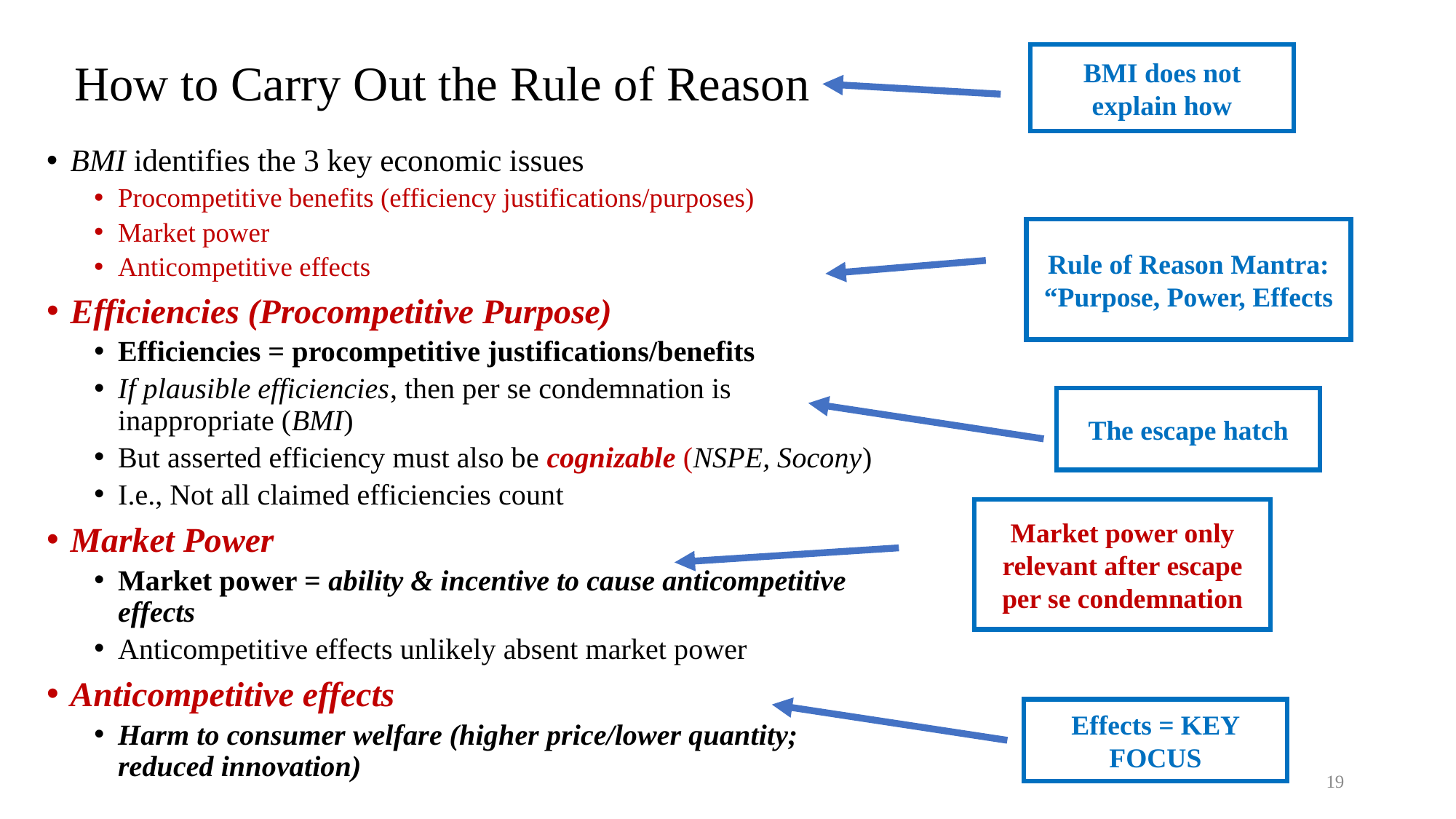

# How to Carry Out the Rule of Reason
BMI does not explain how
BMI identifies the 3 key economic issues
Procompetitive benefits (efficiency justifications/purposes)
Market power
Anticompetitive effects
Efficiencies (Procompetitive Purpose)
Efficiencies = procompetitive justifications/benefits
If plausible efficiencies, then per se condemnation is inappropriate (BMI)
But asserted efficiency must also be cognizable (NSPE, Socony)
I.e., Not all claimed efficiencies count
Market Power
Market power = ability & incentive to cause anticompetitive effects
Anticompetitive effects unlikely absent market power
Anticompetitive effects
Harm to consumer welfare (higher price/lower quantity; reduced innovation)

Rule of Reason Mantra: “Purpose, Power, Effects
The escape hatch
Market power only relevant after escape per se condemnation
Effects = KEY FOCUS
19